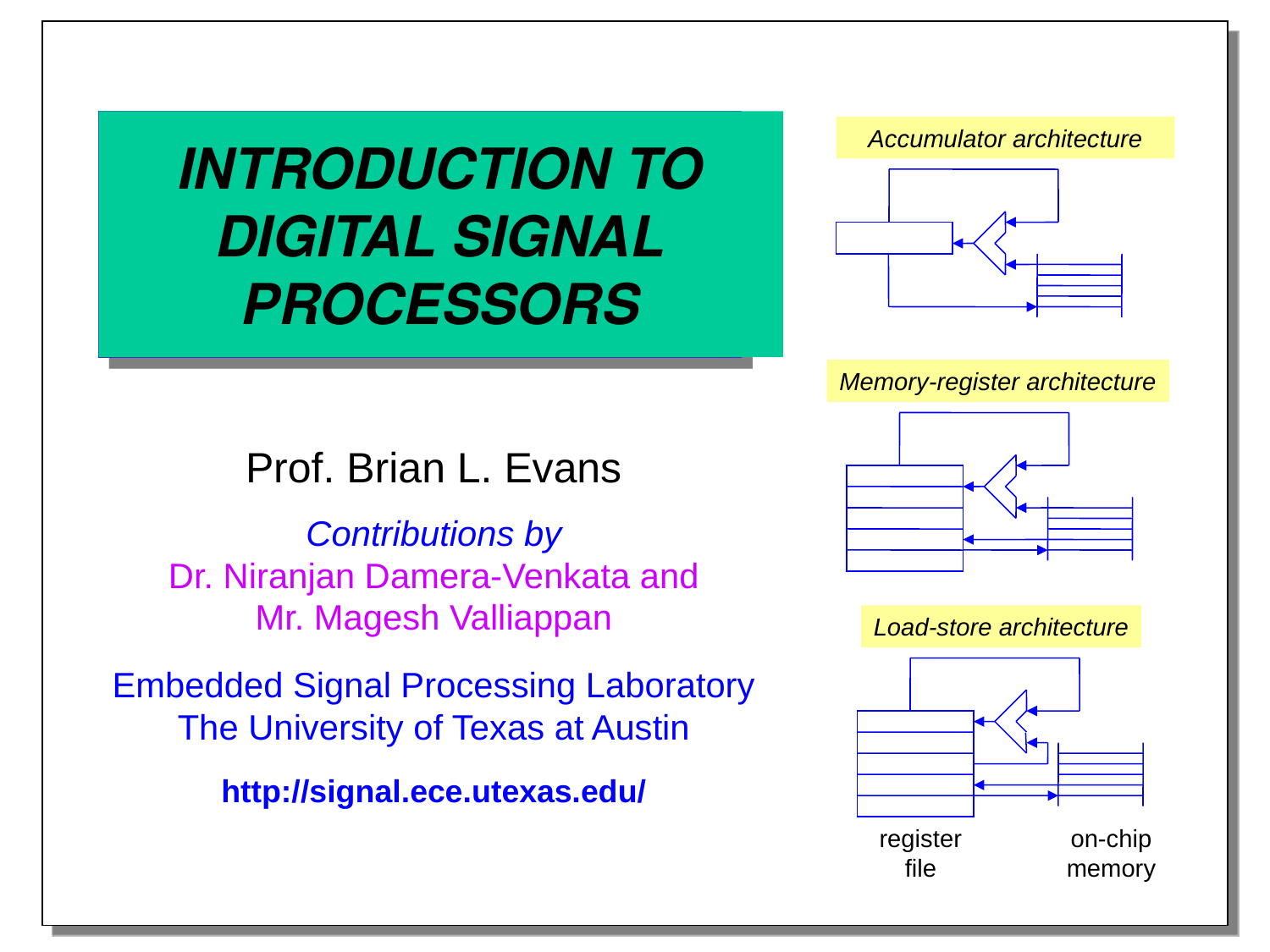

# INTRODUCTION TO DIGITAL SIGNAL PROCESSORS
Accumulator architecture

Memory-register architecture

Prof. Brian L. Evans
Contributions by
Dr. Niranjan Damera-Venkata and
Mr. Magesh Valliappan
Embedded Signal Processing Laboratory
The University of Texas at Austin
http://signal.ece.utexas.edu/

Load-store architecture

register file
on-chip memory